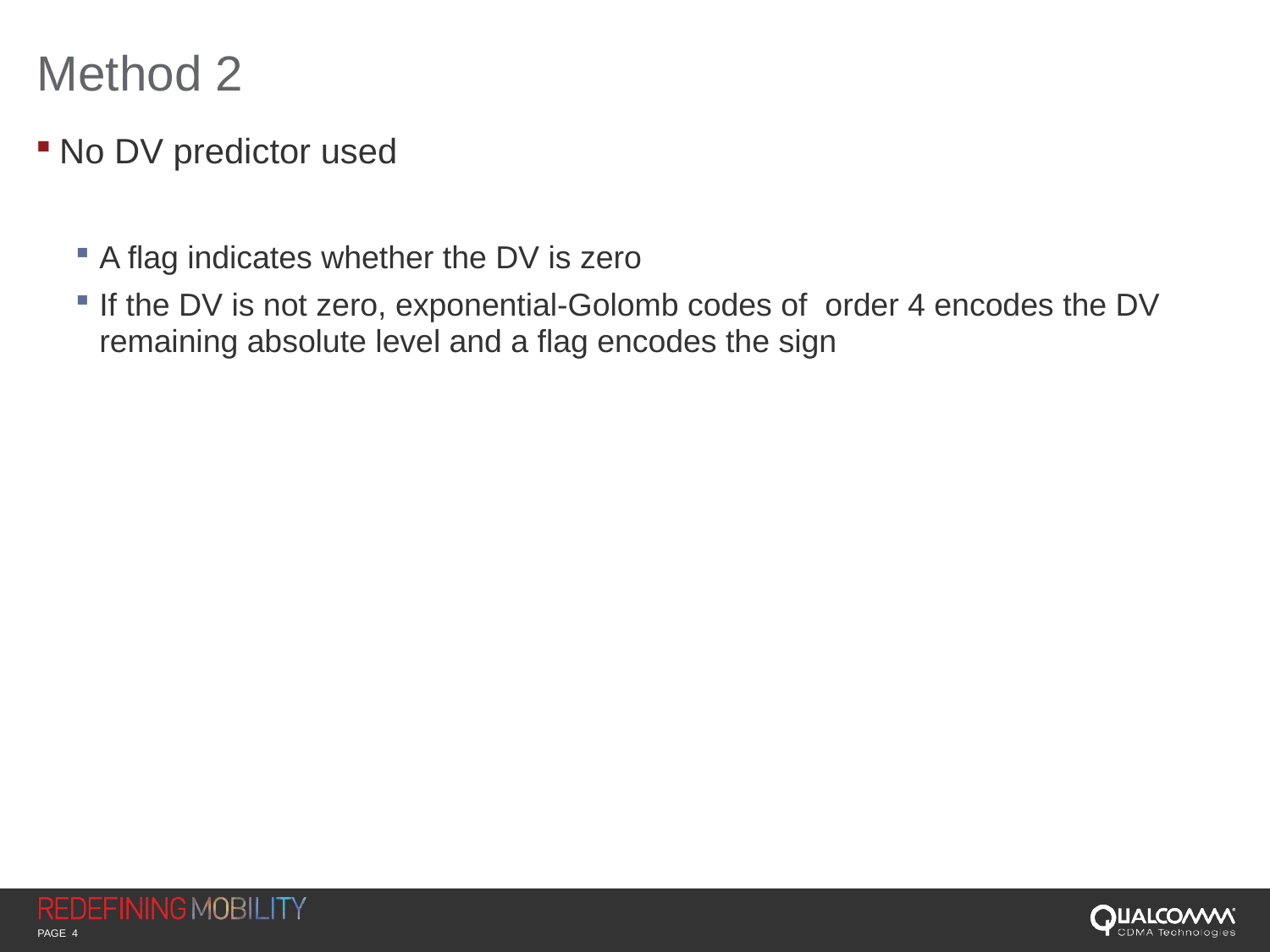

# Method 2
No DV predictor used

A flag indicates whether the DV is zero
If the DV is not zero, exponential-Golomb codes of  order 4 encodes the DV remaining absolute level and a flag encodes the sign